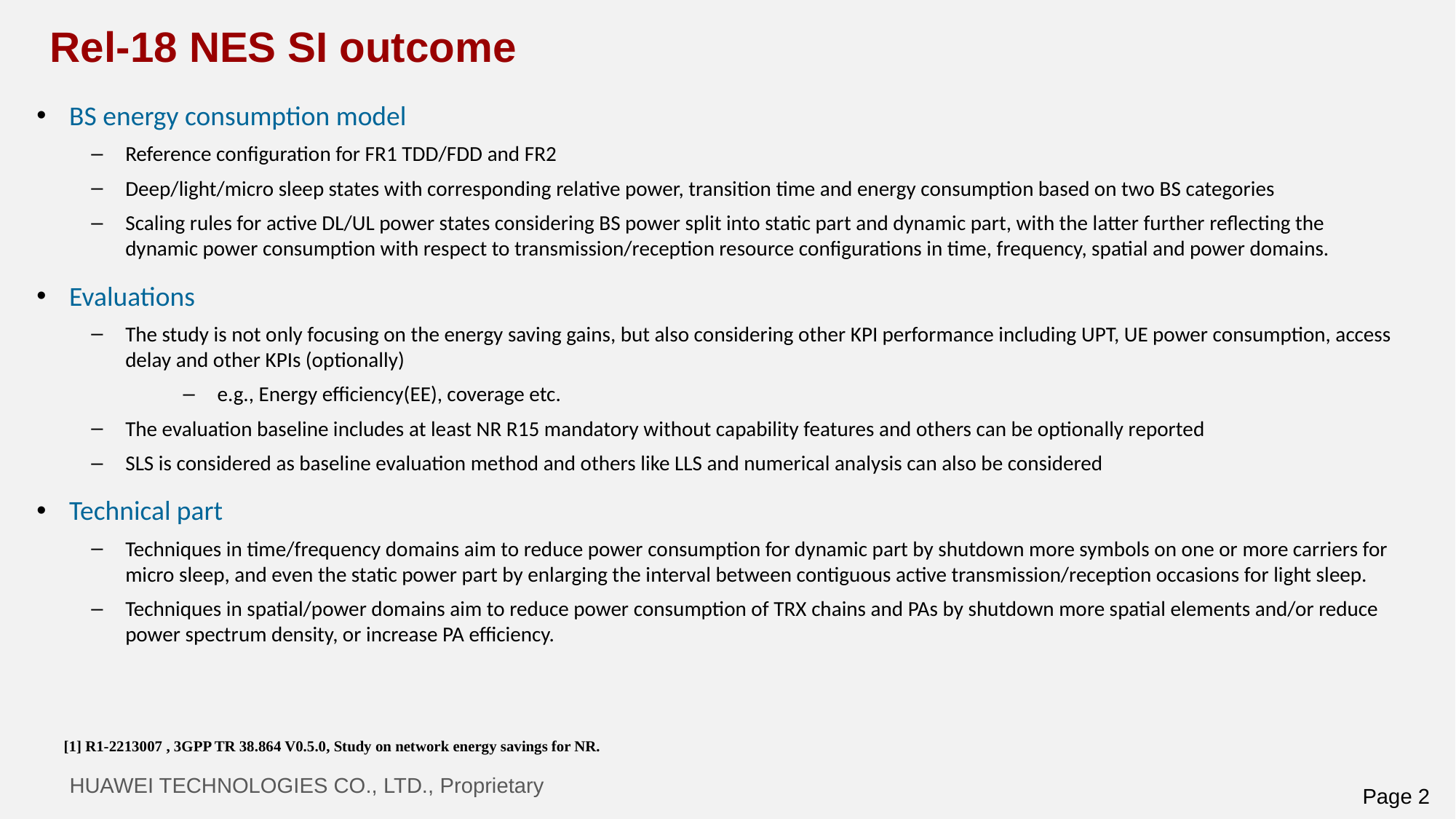

Rel-18 NES SI outcome
BS energy consumption model
Reference configuration for FR1 TDD/FDD and FR2
Deep/light/micro sleep states with corresponding relative power, transition time and energy consumption based on two BS categories
Scaling rules for active DL/UL power states considering BS power split into static part and dynamic part, with the latter further reflecting the dynamic power consumption with respect to transmission/reception resource configurations in time, frequency, spatial and power domains.
Evaluations
The study is not only focusing on the energy saving gains, but also considering other KPI performance including UPT, UE power consumption, access delay and other KPIs (optionally)
e.g., Energy efficiency(EE), coverage etc.
The evaluation baseline includes at least NR R15 mandatory without capability features and others can be optionally reported
SLS is considered as baseline evaluation method and others like LLS and numerical analysis can also be considered
Technical part
Techniques in time/frequency domains aim to reduce power consumption for dynamic part by shutdown more symbols on one or more carriers for micro sleep, and even the static power part by enlarging the interval between contiguous active transmission/reception occasions for light sleep.
Techniques in spatial/power domains aim to reduce power consumption of TRX chains and PAs by shutdown more spatial elements and/or reduce power spectrum density, or increase PA efficiency.
[1] R1-2213007 , 3GPP TR 38.864 V0.5.0, Study on network energy savings for NR.